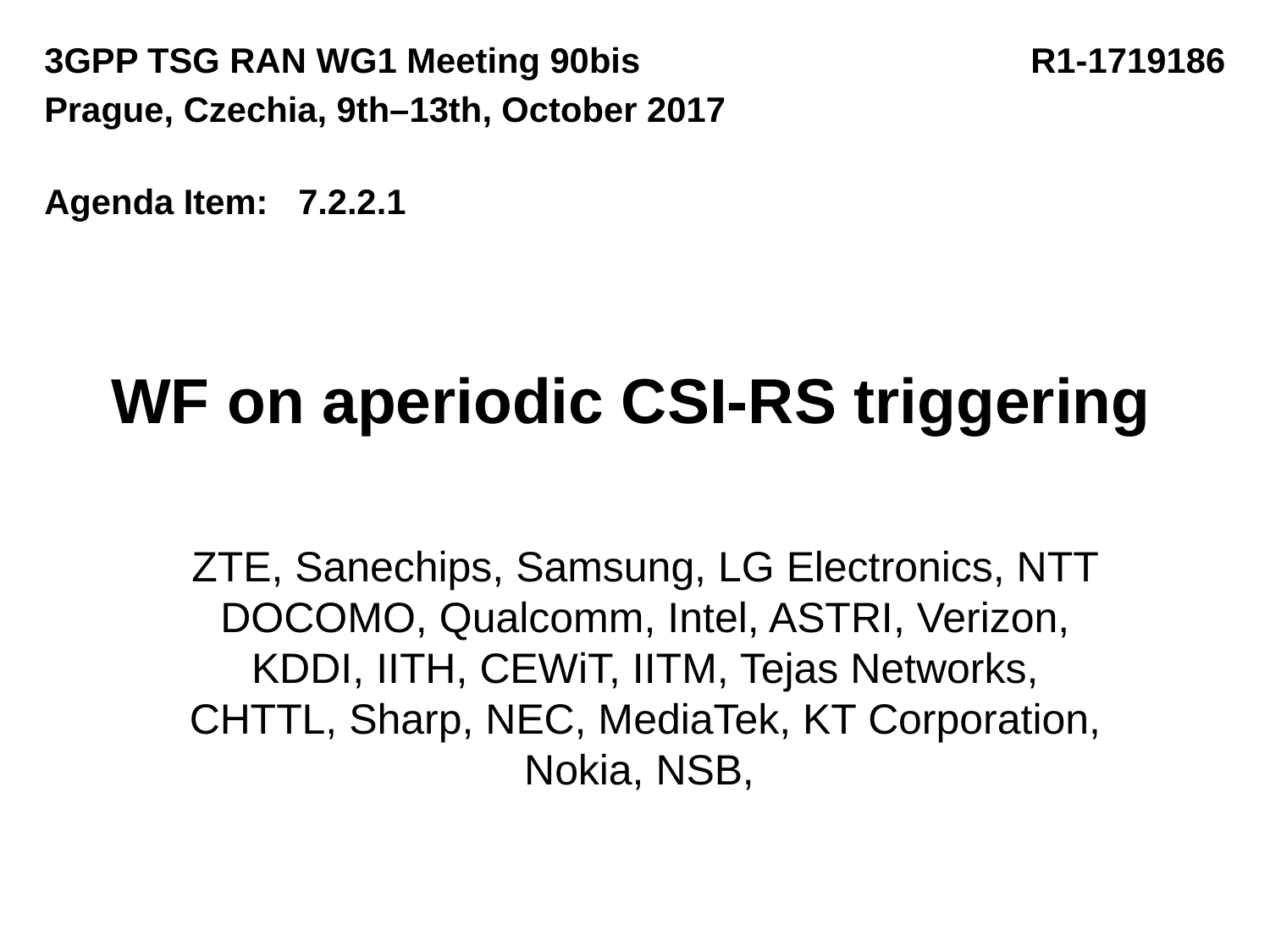

3GPP TSG RAN WG1 Meeting 90bis 			          R1-1719186
Prague, Czechia, 9th–13th, October 2017

Agenda Item:	7.2.2.1

# WF on aperiodic CSI-RS triggering
ZTE, Sanechips, Samsung, LG Electronics, NTT DOCOMO, Qualcomm, Intel, ASTRI, Verizon, KDDI, IITH, CEWiT, IITM, Tejas Networks, CHTTL, Sharp, NEC, MediaTek, KT Corporation, Nokia, NSB,